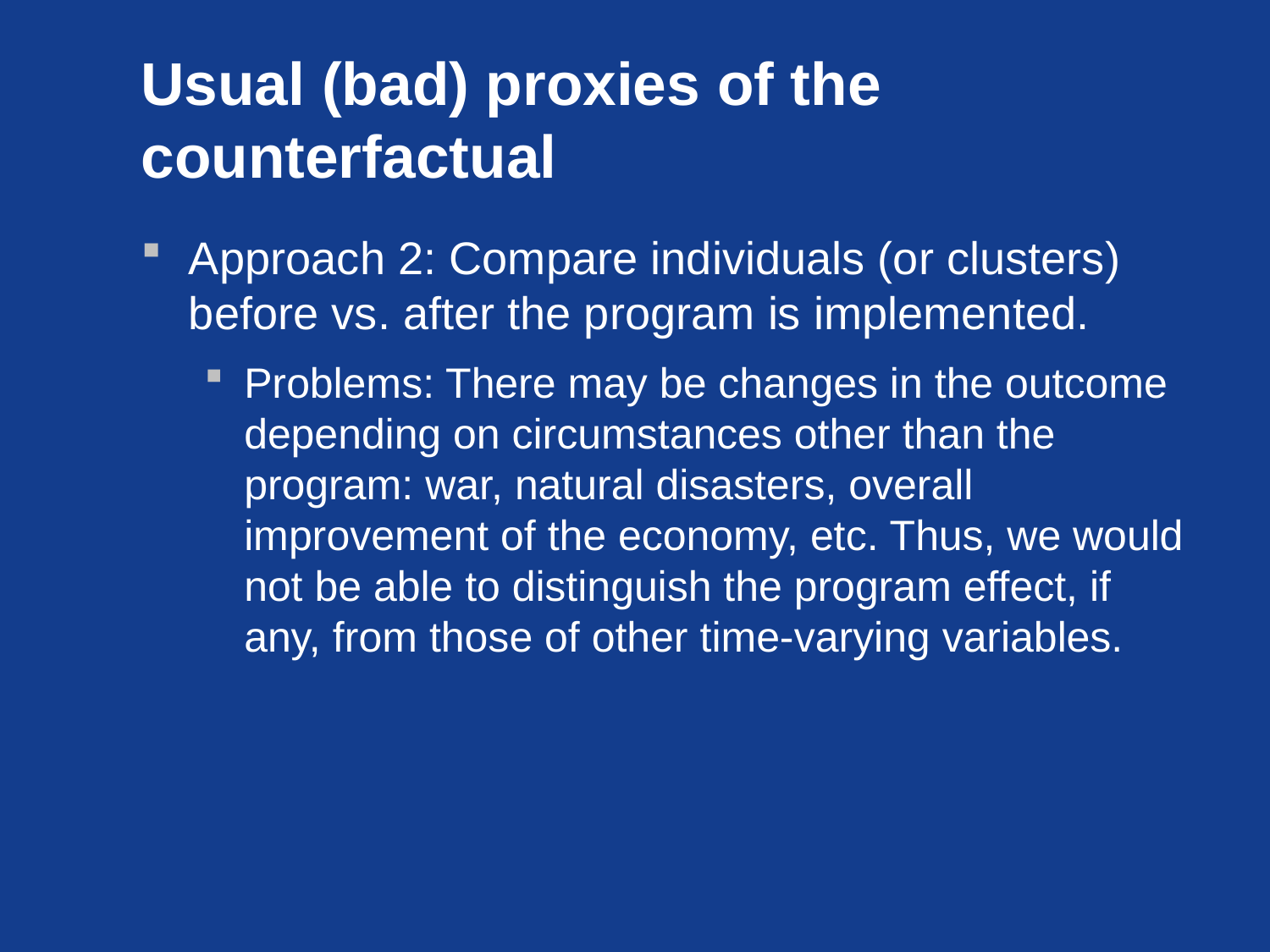

# Usual (bad) proxies of the counterfactual
Approach 2: Compare individuals (or clusters) before vs. after the program is implemented.
Problems: There may be changes in the outcome depending on circumstances other than the program: war, natural disasters, overall improvement of the economy, etc. Thus, we would not be able to distinguish the program effect, if any, from those of other time-varying variables.